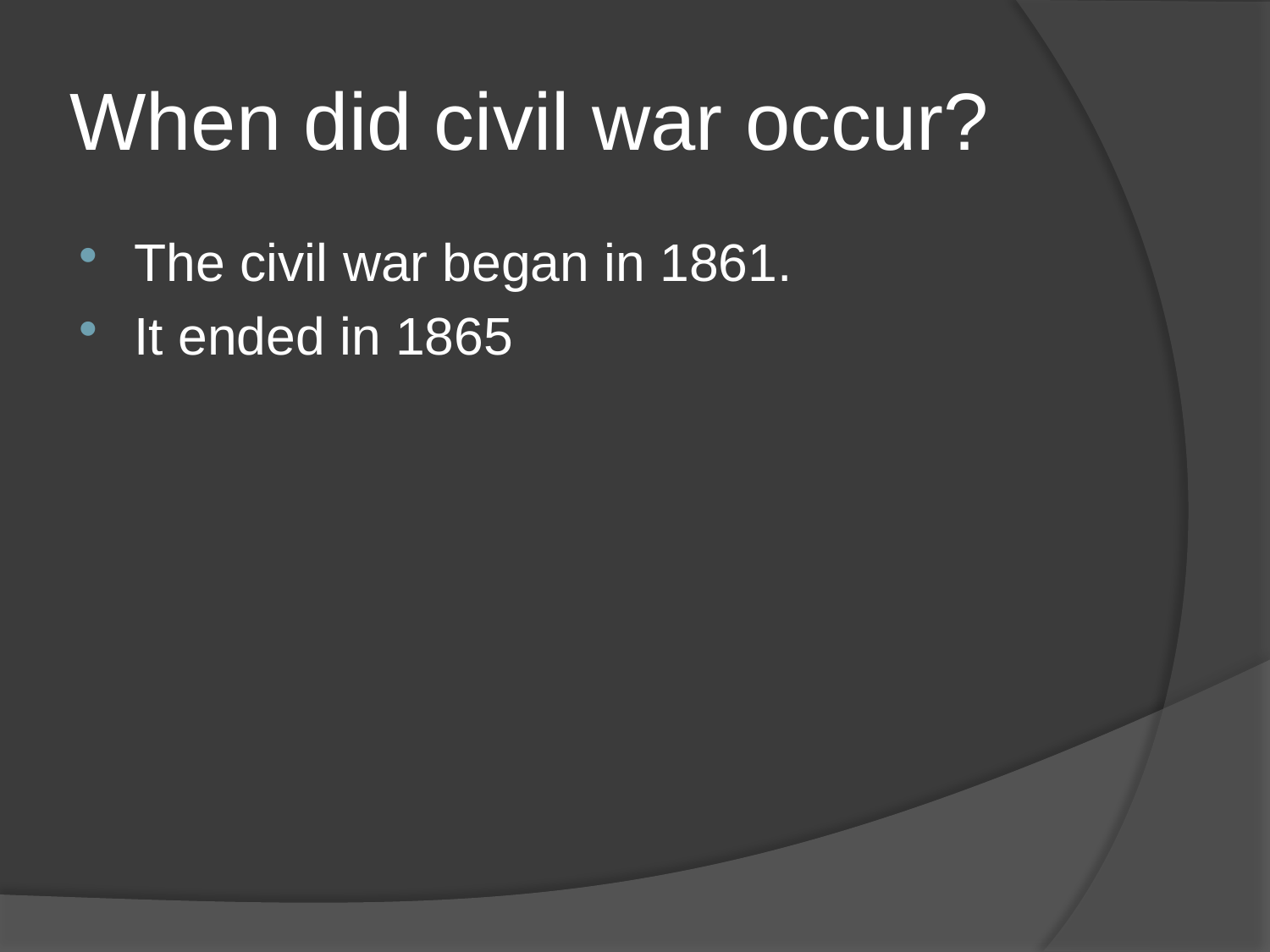

# When did civil war occur?
The civil war began in 1861.
It ended in 1865